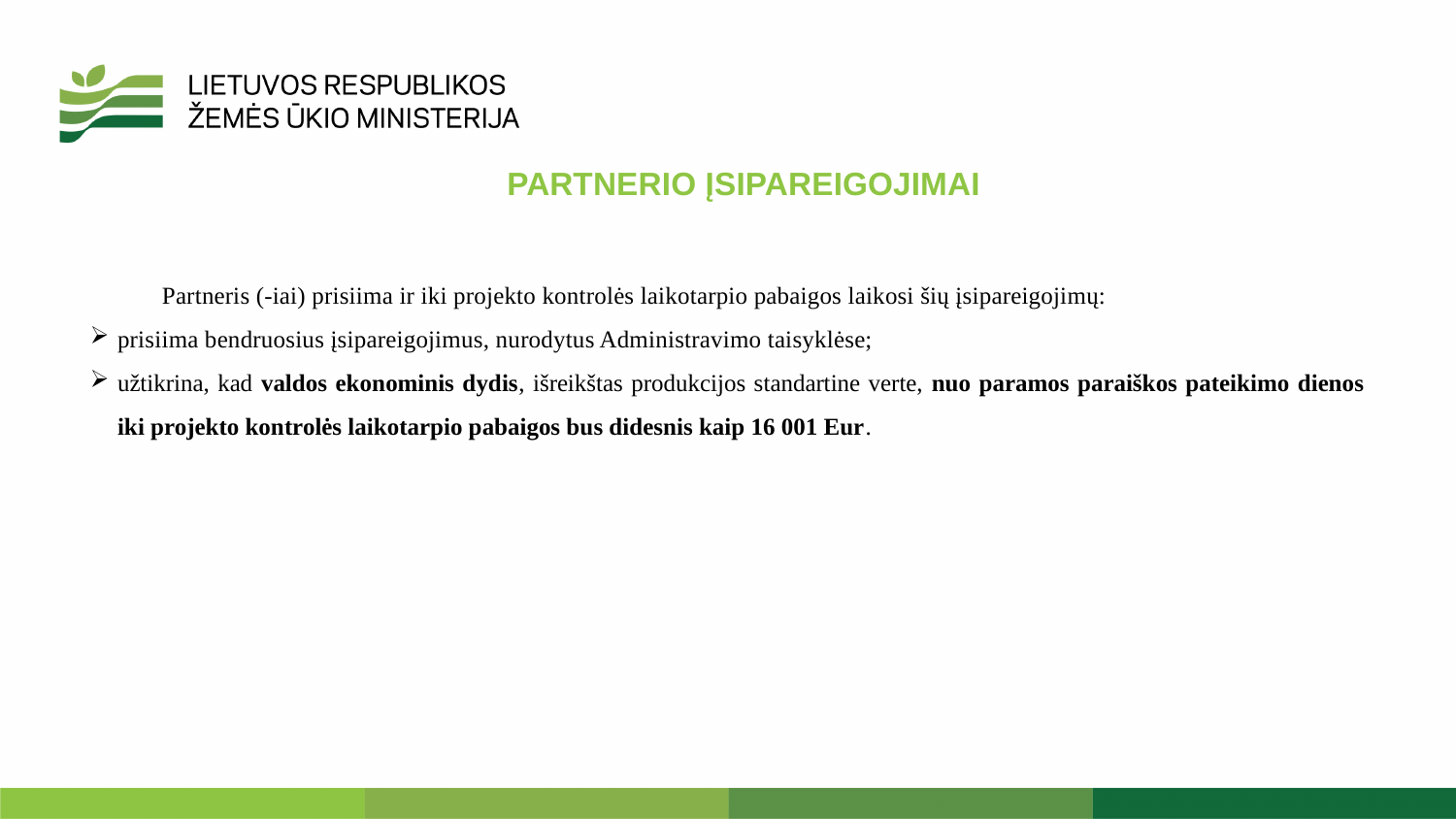

PARTNERIO ĮSIPAREIGOJIMAI
Partneris (-iai) prisiima ir iki projekto kontrolės laikotarpio pabaigos laikosi šių įsipareigojimų:
prisiima bendruosius įsipareigojimus, nurodytus Administravimo taisyklėse;
užtikrina, kad valdos ekonominis dydis, išreikštas produkcijos standartine verte, nuo paramos paraiškos pateikimo dienos iki projekto kontrolės laikotarpio pabaigos bus didesnis kaip 16 001 Eur.